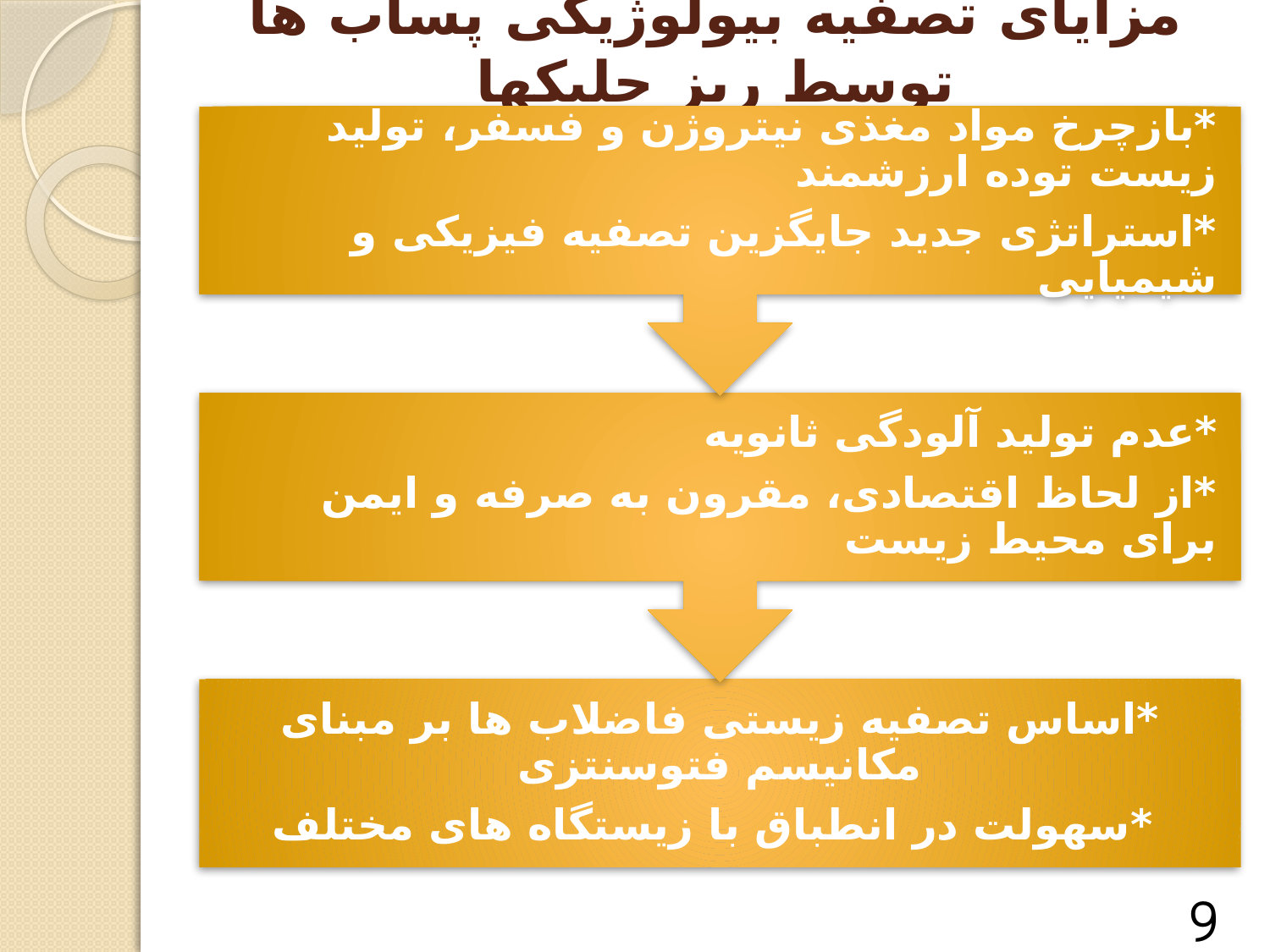

# مزایای تصفیه بیولوژیکی پساب ها توسط ریز جلبکها
*اساس تصفیه زیستی فاضلاب ها بر مبنای مکانیسم فتوسنتزی
 *سهولت در انطباق با زیستگاه های مختلف
*عدم تولید آلودگی ثانویه
*از لحاظ اقتصادی، مقرون به صرفه و ایمن برای محیط زیست

*بازچرخ مواد مغذی نیتروژن و فسفر، تولید زیست توده ارزشمند
*استراتژی جدید جایگزین تصفیه فیزیکی و شیمیایی

9